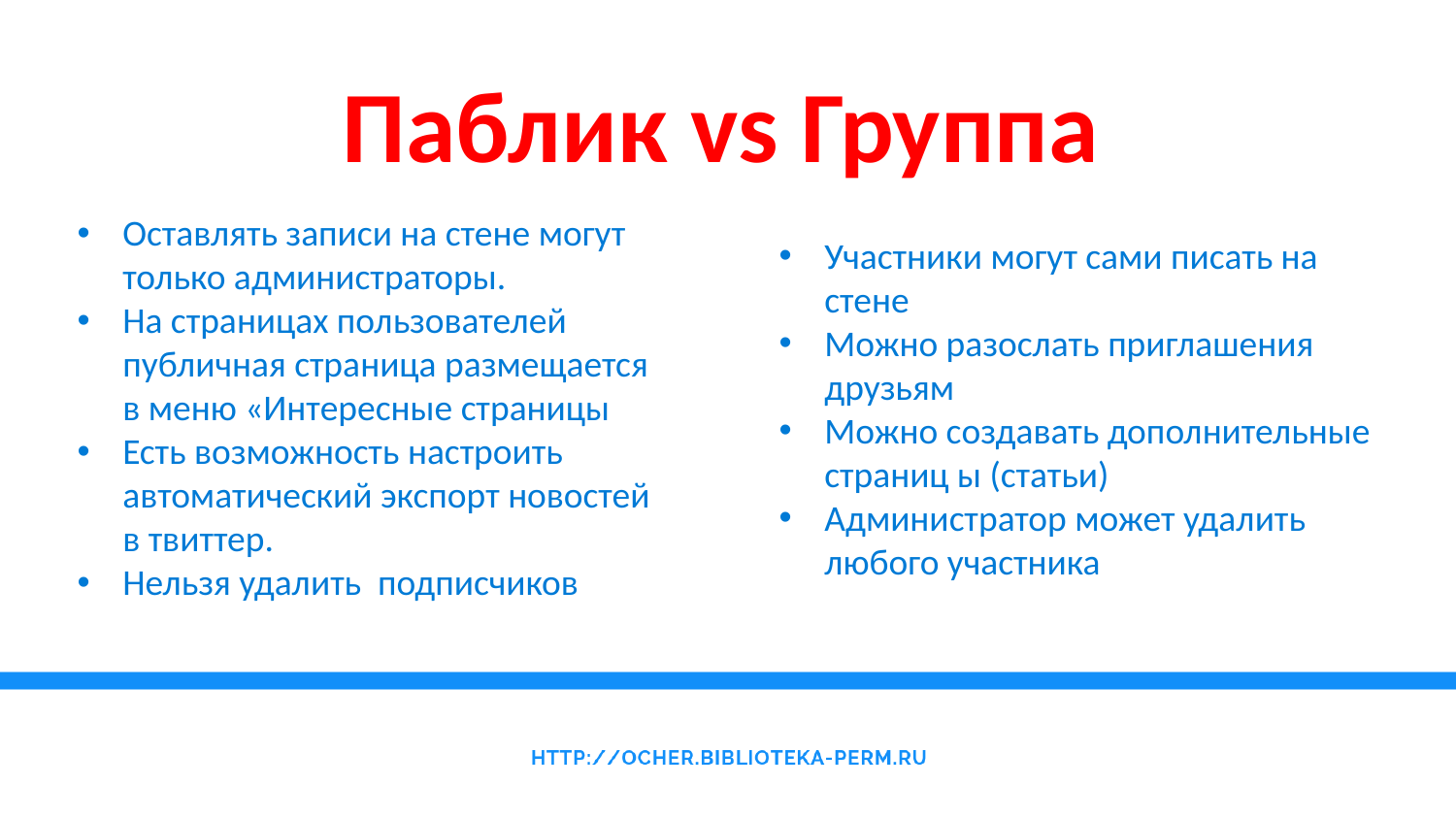

Паблик vs Группа
Оставлять записи на стене могут только администраторы.
На страницах пользователей публичная страница размещается в меню «Интересные страницы
Есть возможность настроить автоматический экспорт новостей в твиттер.
Нельзя удалить  подписчиков

Участники могут сами писать на стене
Можно разослать приглашения друзьям
Можно создавать дополнительные страниц ы (статьи)
Администратор может удалить любого участника